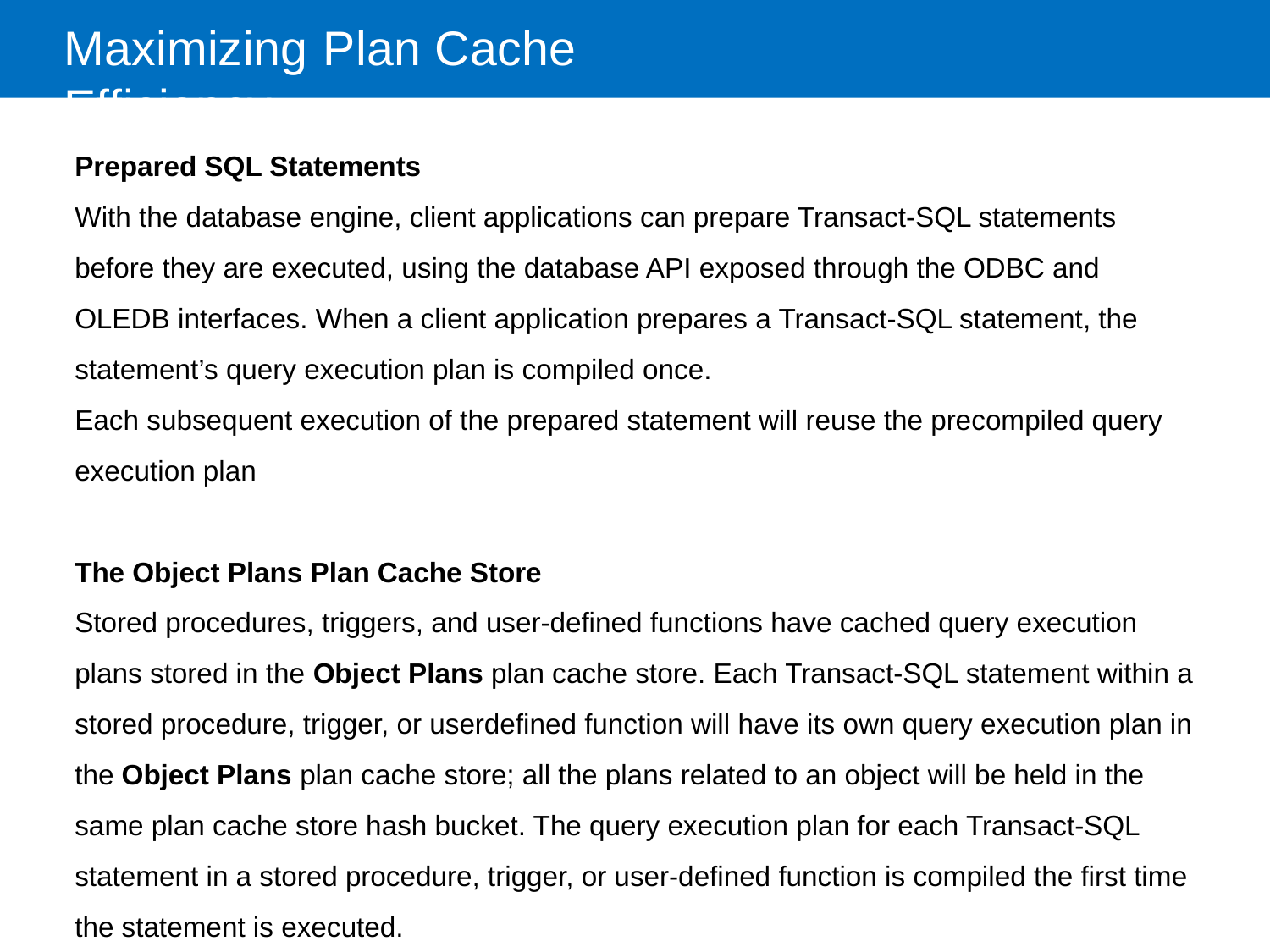

# Maximizing Plan Cache Efficiency
Prepared SQL Statements
With the database engine, client applications can prepare Transact-SQL statements before they are executed, using the database API exposed through the ODBC and OLEDB interfaces. When a client application prepares a Transact-SQL statement, the statement’s query execution plan is compiled once.
Each subsequent execution of the prepared statement will reuse the precompiled query execution plan

The Object Plans Plan Cache Store
Stored procedures, triggers, and user-defined functions have cached query execution plans stored in the Object Plans plan cache store. Each Transact-SQL statement within a stored procedure, trigger, or userdefined function will have its own query execution plan in the Object Plans plan cache store; all the plans related to an object will be held in the same plan cache store hash bucket. The query execution plan for each Transact-SQL statement in a stored procedure, trigger, or user-defined function is compiled the first time the statement is executed.